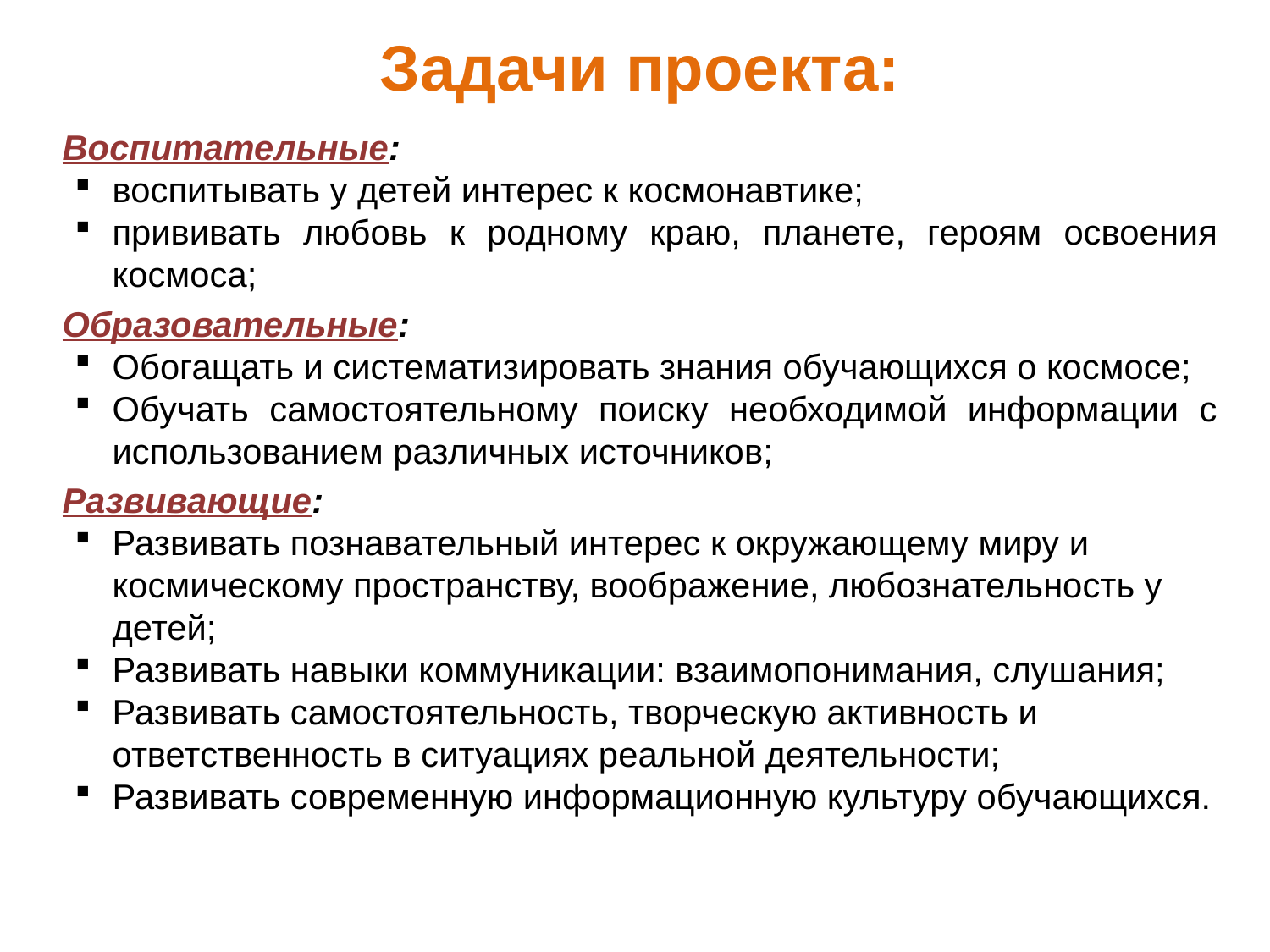

# Задачи проекта:
Воспитательные:
воспитывать у детей интерес к космонавтике;
прививать любовь к родному краю, планете, героям освоения космоса;
Образовательные:
Обогащать и систематизировать знания обучающихся о космосе;
Обучать самостоятельному поиску необходимой информации с использованием различных источников;
Развивающие:
Развивать познавательный интерес к окружающему миру и космическому пространству, воображение, любознательность у детей;
Развивать навыки коммуникации: взаимопонимания, слушания;
Развивать самостоятельность, творческую активность и ответственность в ситуациях реальной деятельности;
Развивать современную информационную культуру обучающихся.